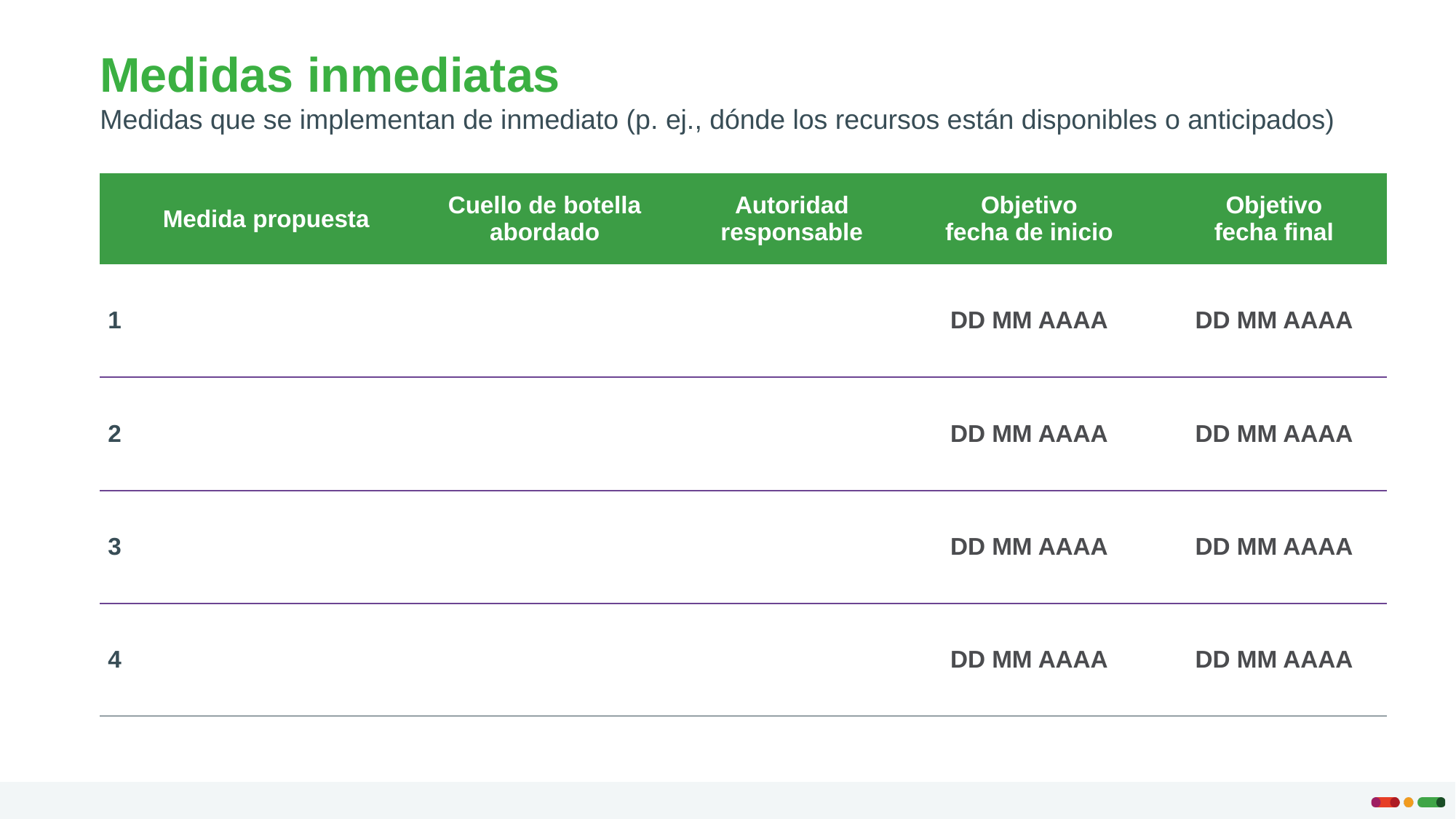

# Medidas inmediatas Medidas que se implementan de inmediato (p. ej., dónde los recursos están disponibles o anticipados)
|  | Medida propuesta | Cuello de botella abordado | Autoridad responsable | Objetivo fecha de inicio | Objetivo fecha final |
| --- | --- | --- | --- | --- | --- |
| 1 |  |  |  | DD MM AAAA | DD MM AAAA |
| 2 |  |  |  | DD MM AAAA | DD MM AAAA |
| 3 |  |  |  | DD MM AAAA | DD MM AAAA |
| 4 |  |  |  | DD MM AAAA | DD MM AAAA |